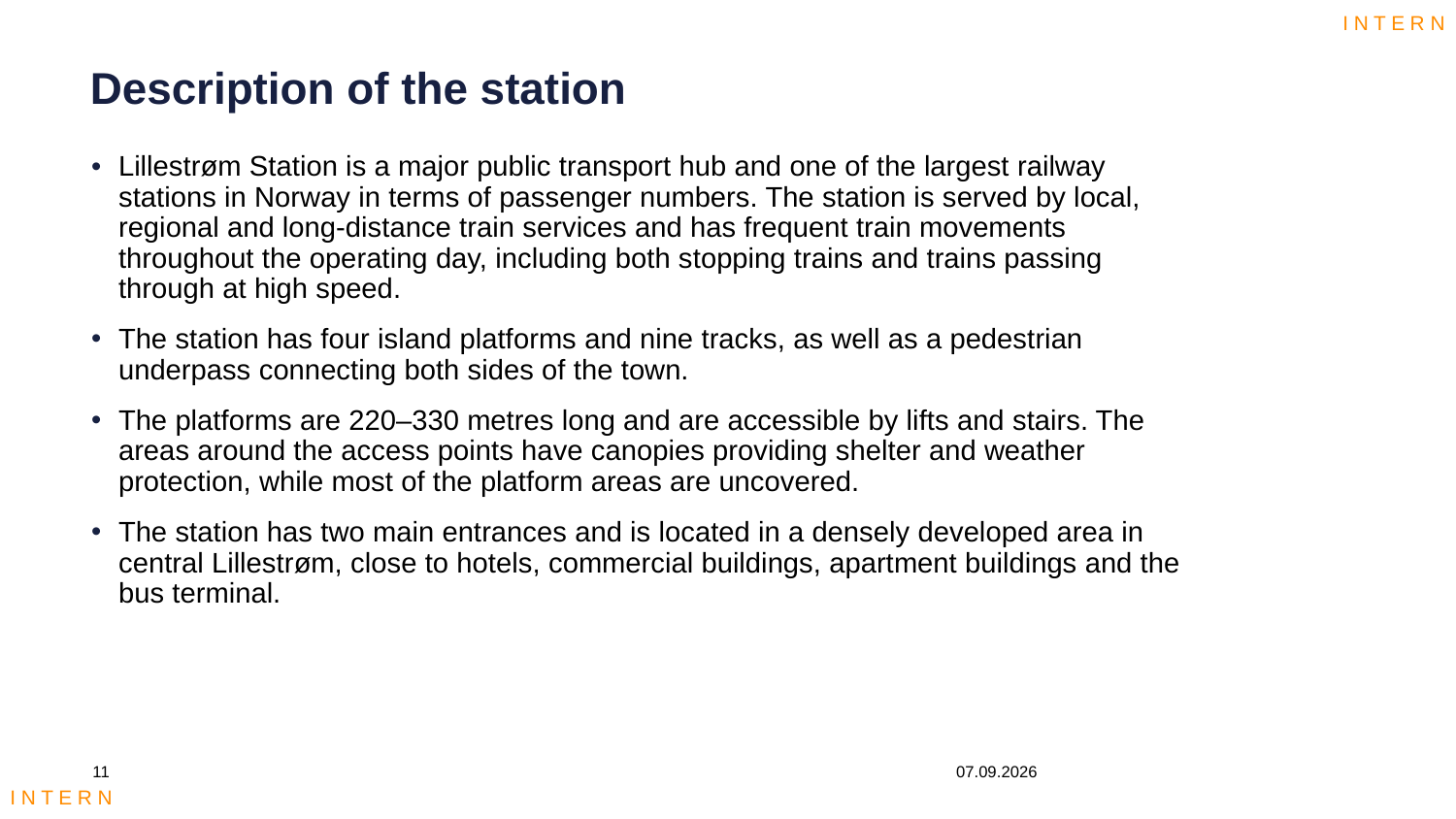

# Description of the station
Lillestrøm Station is a major public transport hub and one of the largest railway stations in Norway in terms of passenger numbers. The station is served by local, regional and long-distance train services and has frequent train movements throughout the operating day, including both stopping trains and trains passing through at high speed.
The station has four island platforms and nine tracks, as well as a pedestrian underpass connecting both sides of the town.
The platforms are 220–330 metres long and are accessible by lifts and stairs. The areas around the access points have canopies providing shelter and weather protection, while most of the platform areas are uncovered.
The station has two main entrances and is located in a densely developed area in central Lillestrøm, close to hotels, commercial buildings, apartment buildings and the bus terminal.

11
07.09.2026